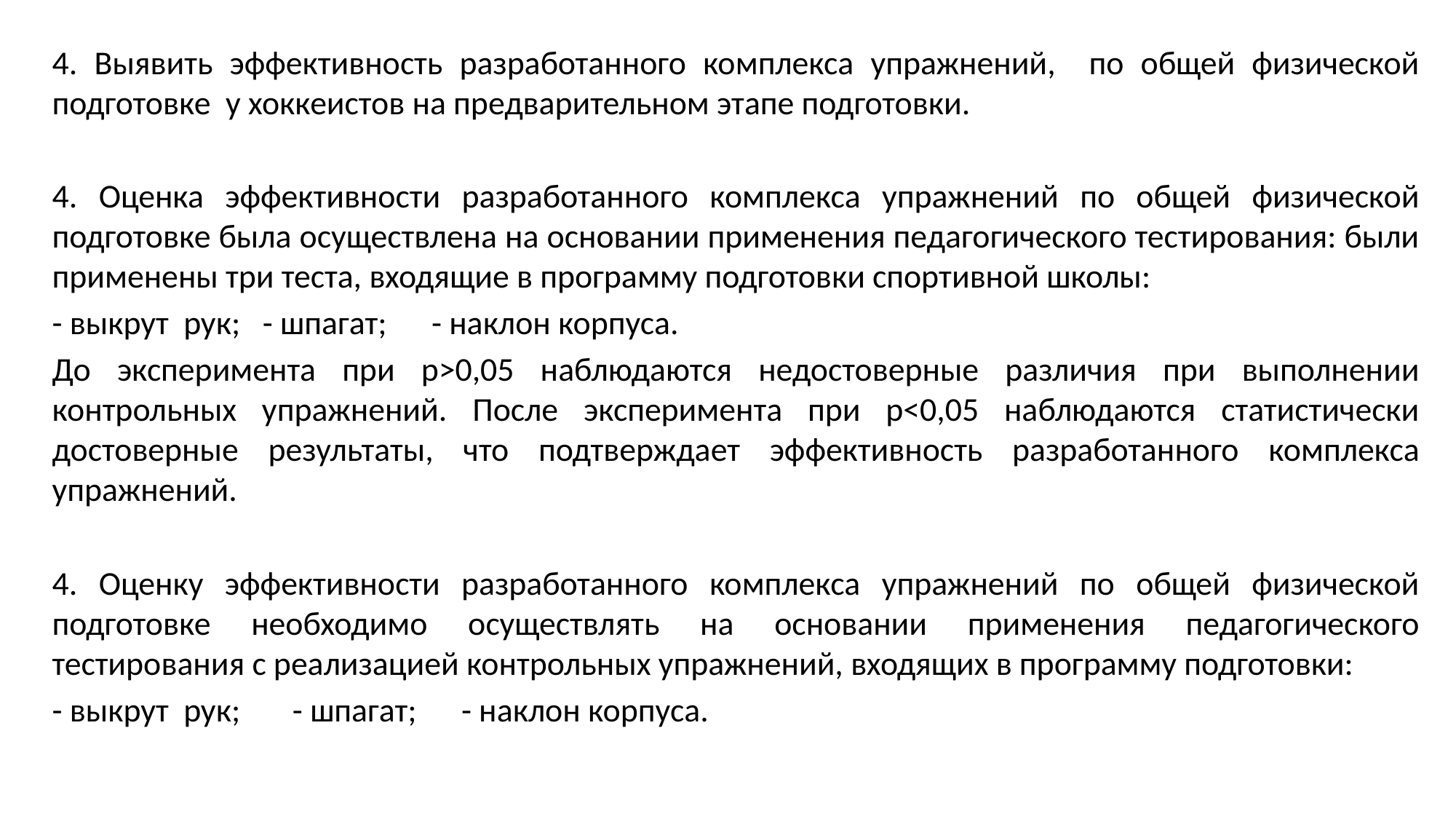

4. Выявить эффективность разработанного комплекса упражнений,  по общей физической подготовке  у хоккеистов на предварительном этапе подготовки.

4. Оценка эффективности разработанного комплекса упражнений по общей физической подготовке была осуществлена на основании применения педагогического тестирования: были применены три теста, входящие в программу подготовки спортивной школы:
- выкрут  рук;   - шпагат;      - наклон корпуса.
До эксперимента при р>0,05 наблюдаются недостоверные различия при выполнении контрольных упражнений. После эксперимента при р<0,05 наблюдаются статистически достоверные результаты, что подтверждает эффективность разработанного комплекса упражнений.

4. Оценку эффективности разработанного комплекса упражнений по общей физической подготовке необходимо осуществлять на основании применения педагогического тестирования с реализацией контрольных упражнений, входящих в программу подготовки:
- выкрут  рук;       - шпагат;      - наклон корпуса.

#